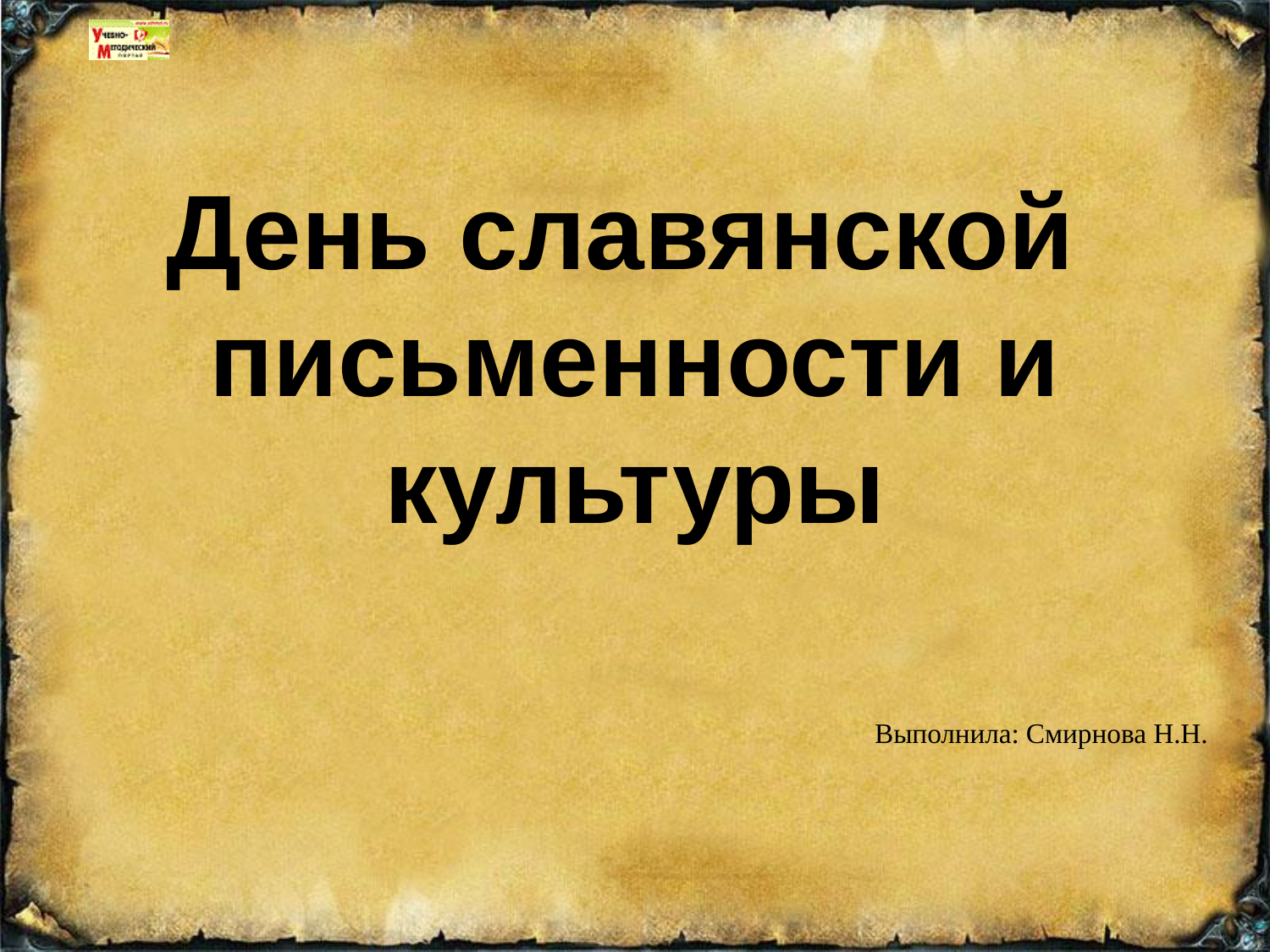

# День славянской письменности и культуры
Выполнила: Смирнова Н.Н.